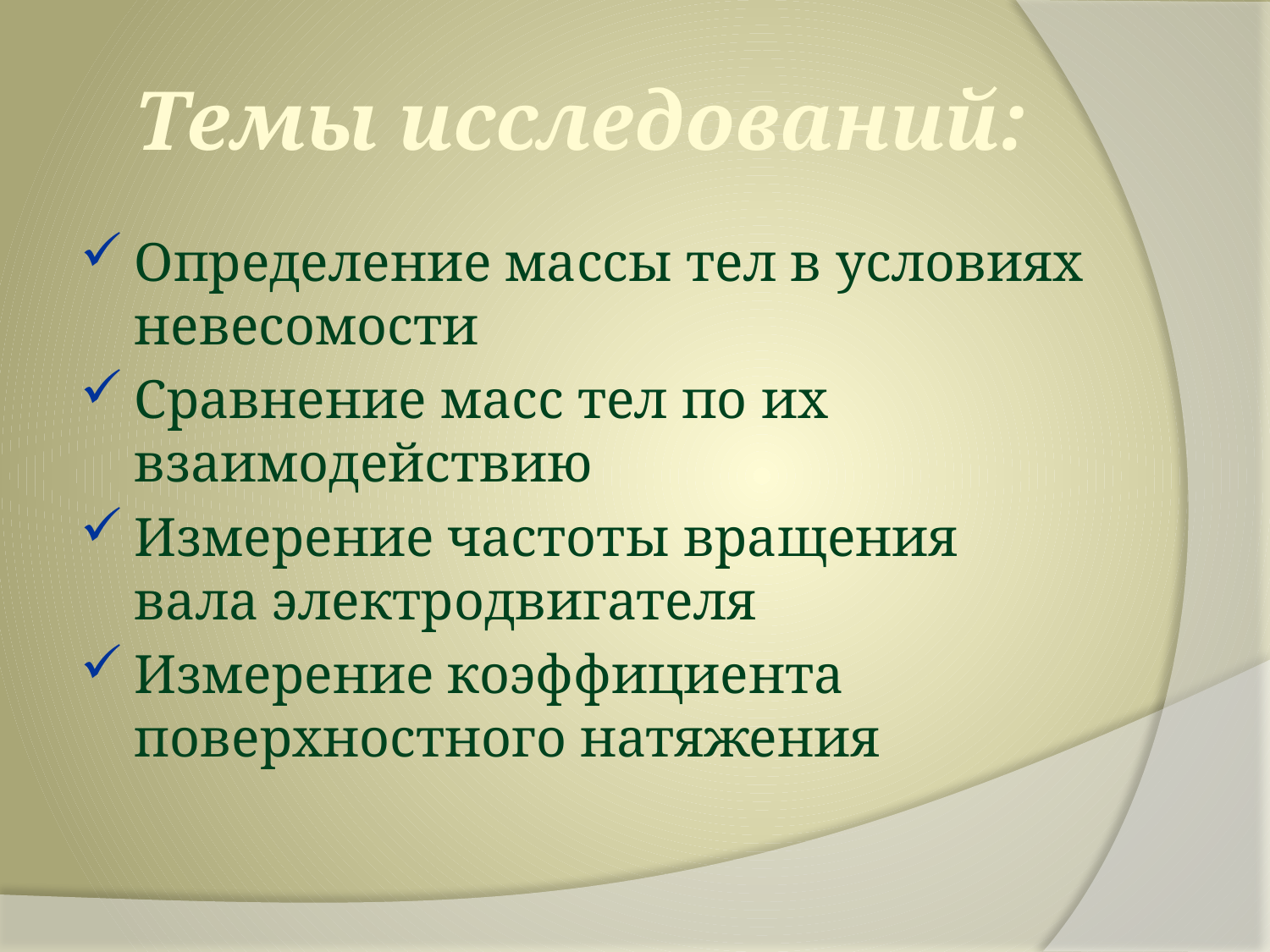

# Темы исследований:
Определение массы тел в условиях невесомости
Сравнение масс тел по их взаимодействию
Измерение частоты вращения вала электродвигателя
Измерение коэффициента поверхностного натяжения